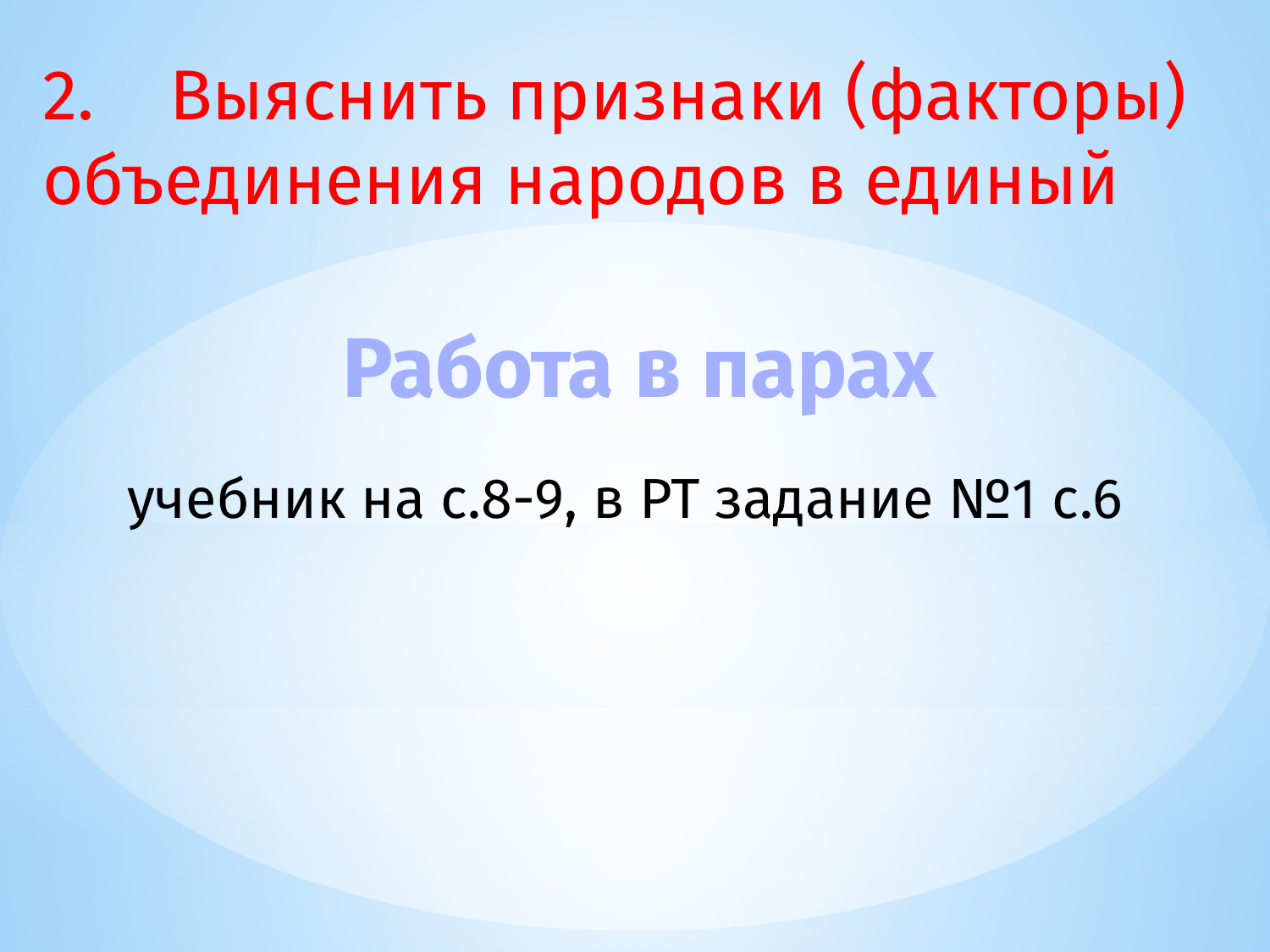

2.	Выяснить признаки (факторы) объединения народов в единый
Работа в парах
учебник на с.8-9, в РТ задание №1 с.6